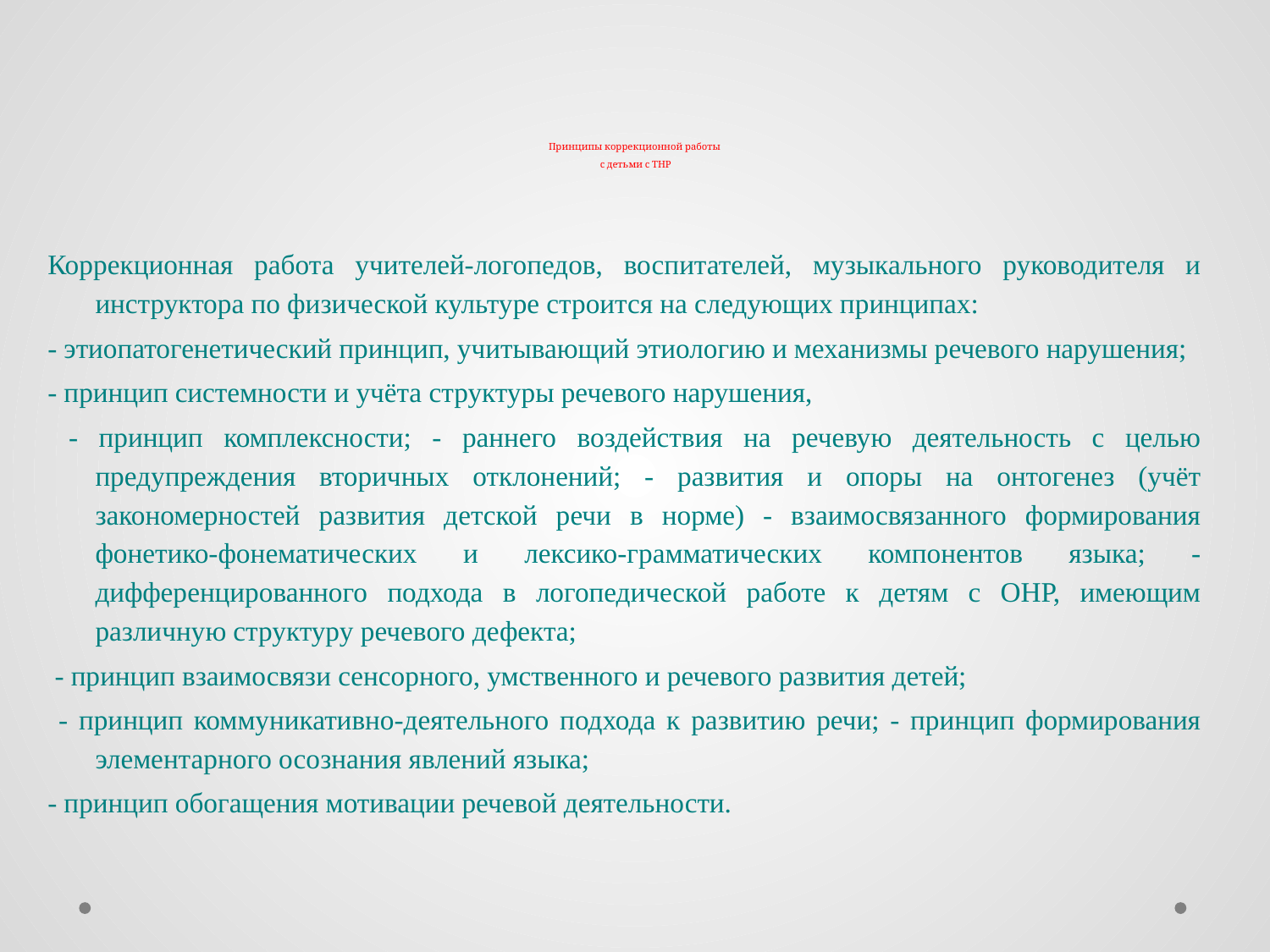

# Принципы коррекционной работы с детьми с ТНР

Коррекционная работа учителей-логопедов, воспитателей, музыкального руководителя и инструктора по физической культуре строится на следующих принципах:
- этиопатогенетический принцип, учитывающий этиологию и механизмы речевого нарушения;
- принцип системности и учёта структуры речевого нарушения,
 - принцип комплексности; - раннего воздействия на речевую деятельность с целью предупреждения вторичных отклонений; - развития и опоры на онтогенез (учёт закономерностей развития детской речи в норме) - взаимосвязанного формирования фонетико-фонематических и лексико-грамматических компонентов языка; - дифференцированного подхода в логопедической работе к детям с ОНР, имеющим различную структуру речевого дефекта;
 - принцип взаимосвязи сенсорного, умственного и речевого развития детей;
 - принцип коммуникативно-деятельного подхода к развитию речи; - принцип формирования элементарного осознания явлений языка;
- принцип обогащения мотивации речевой деятельности.